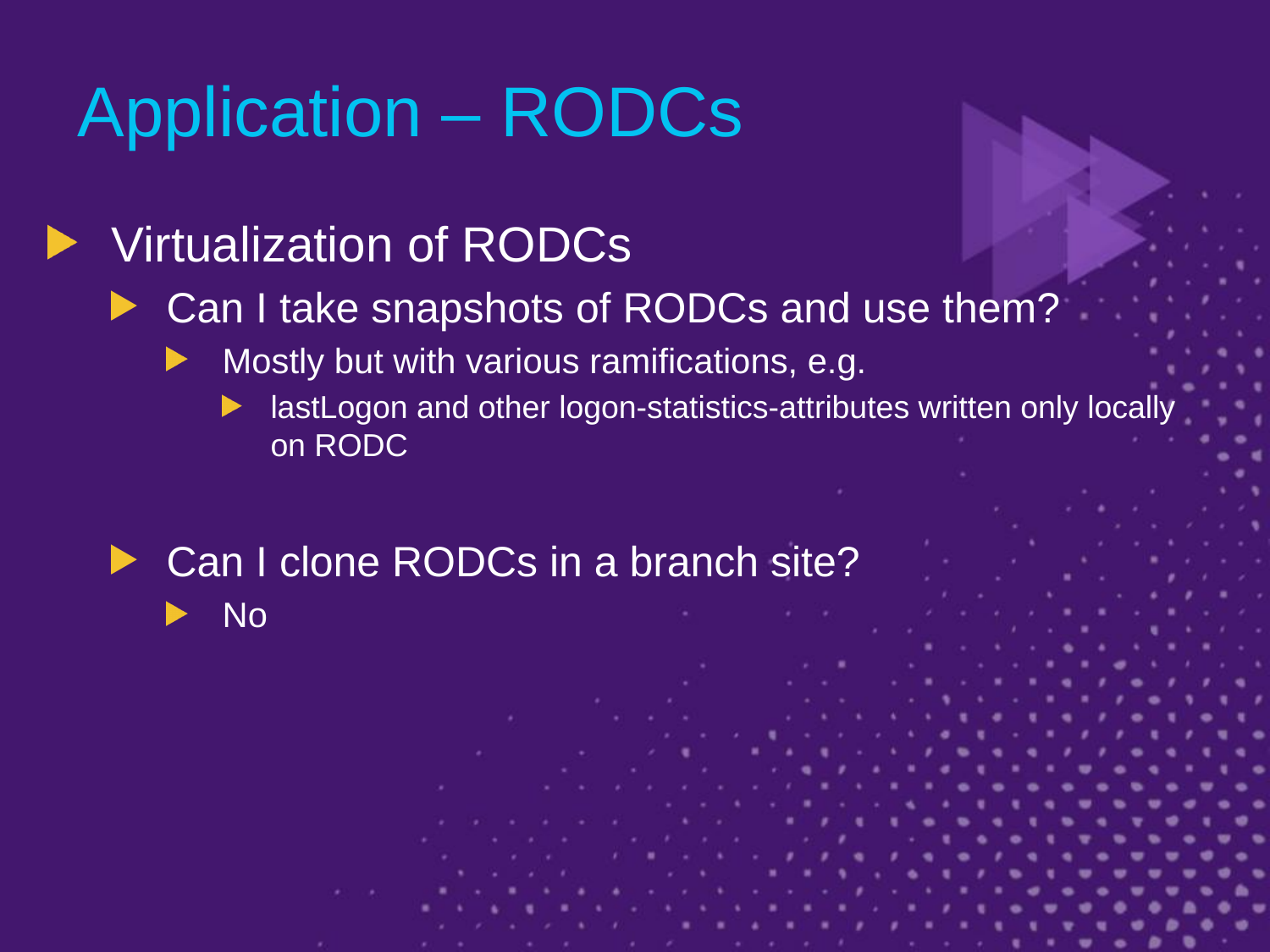

# Application – RODCs
Virtualization of RODCs
Can I take snapshots of RODCs and use them?
Mostly but with various ramifications, e.g.
lastLogon and other logon-statistics-attributes written only locally on RODC

Can I clone RODCs in a branch site?
No